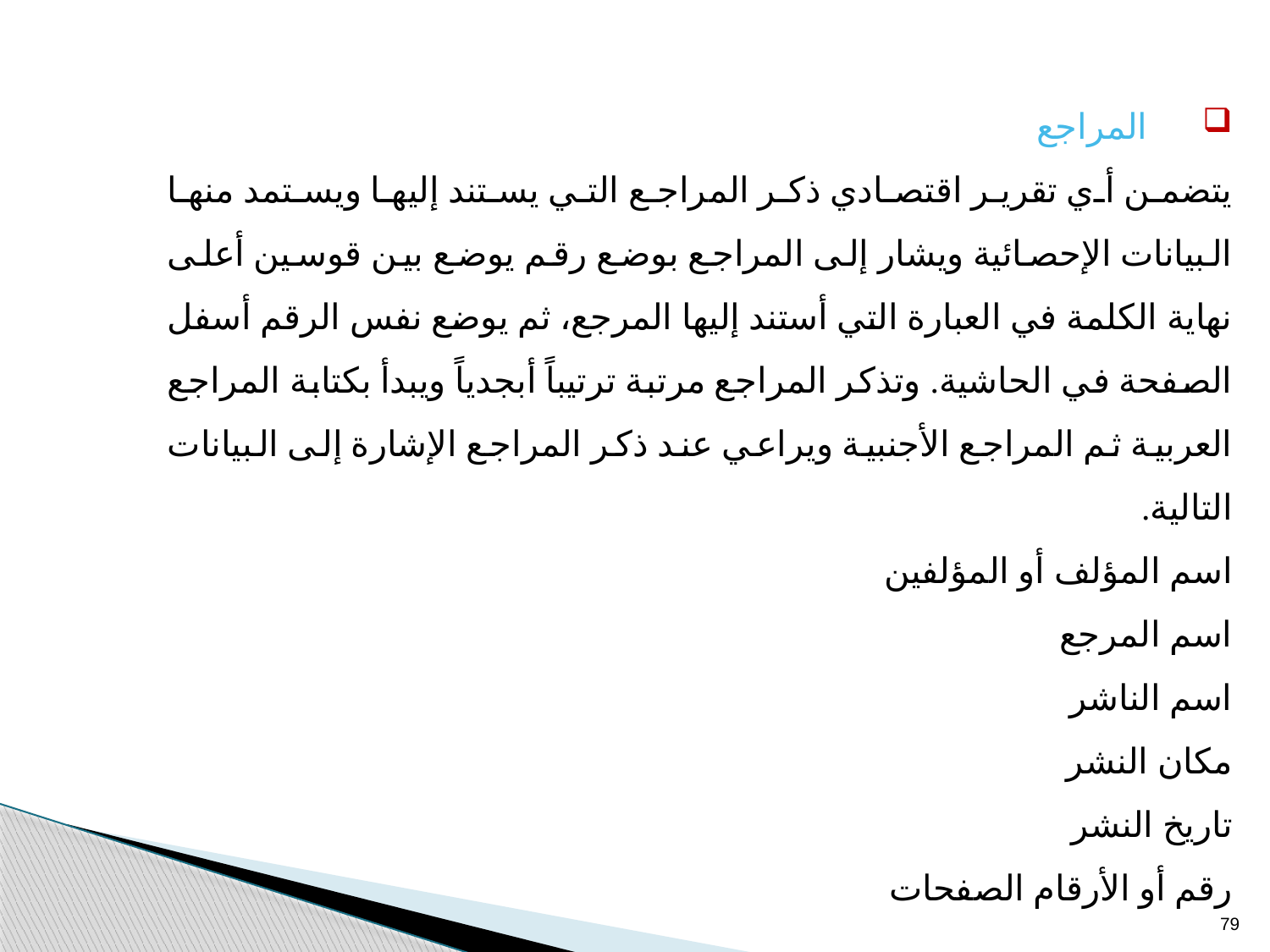

المراجع
يتضمن أي تقرير اقتصادي ذكر المراجع التي يستند إليها ويستمد منها البيانات الإحصائية ويشار إلى المراجع بوضع رقم يوضع بين قوسين أعلى نهاية الكلمة في العبارة التي أستند إليها المرجع، ثم يوضع نفس الرقم أسفل الصفحة في الحاشية. وتذكر المراجع مرتبة ترتيباً أبجدياً ويبدأ بكتابة المراجع العربية ثم المراجع الأجنبية ويراعي عند ذكر المراجع الإشارة إلى البيانات التالية.
اسم المؤلف أو المؤلفين
اسم المرجع
اسم الناشر
مكان النشر
تاريخ النشر
رقم أو الأرقام الصفحات
79